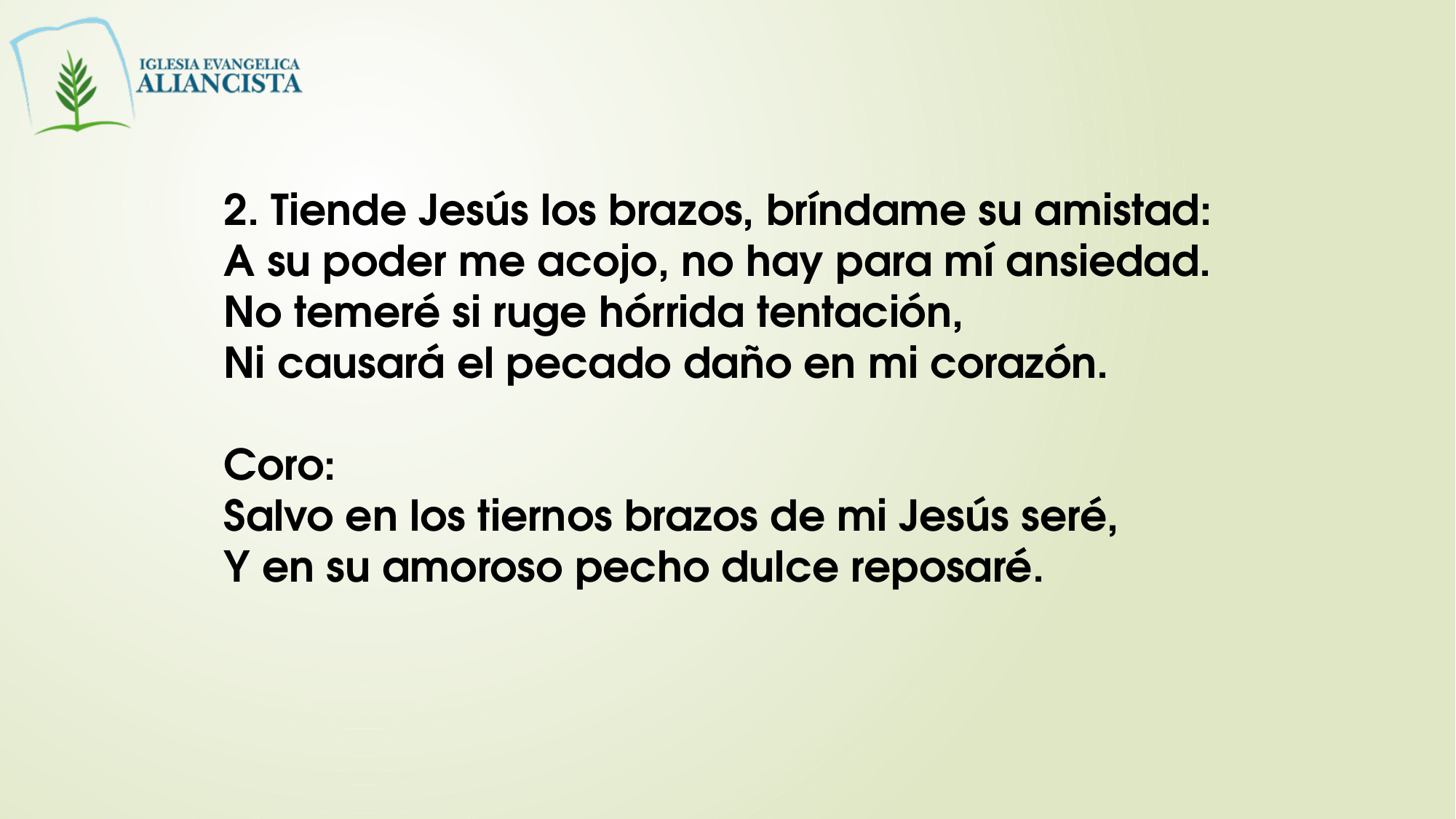

2. Tiende Jesús los brazos, bríndame su amistad:
A su poder me acojo, no hay para mí ansiedad.
No temeré si ruge hórrida tentación,
Ni causará el pecado daño en mi corazón.

Coro:
Salvo en los tiernos brazos de mi Jesús seré,
Y en su amoroso pecho dulce reposaré.